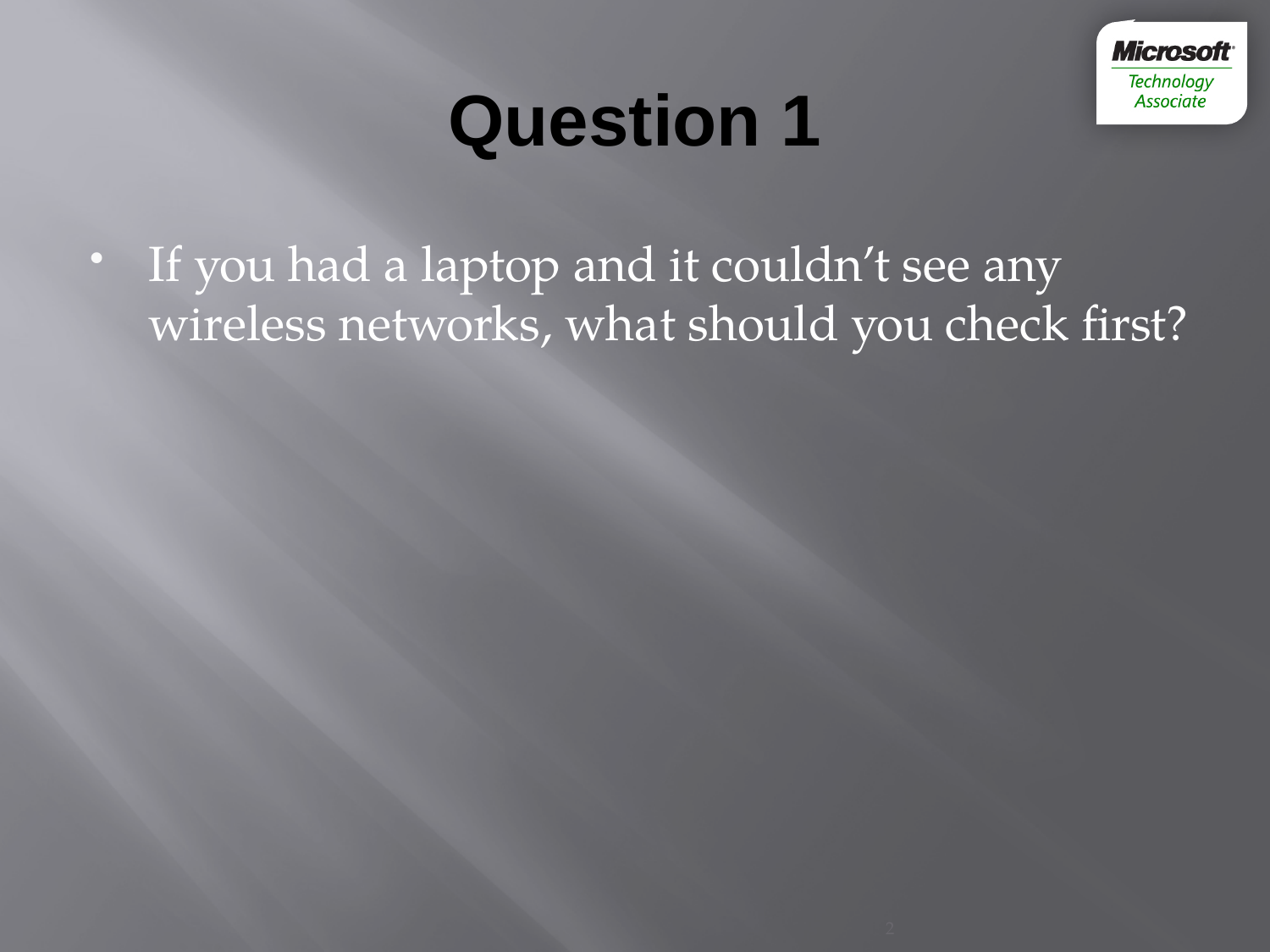

# Question 1
If you had a laptop and it couldn’t see any wireless networks, what should you check first?
2